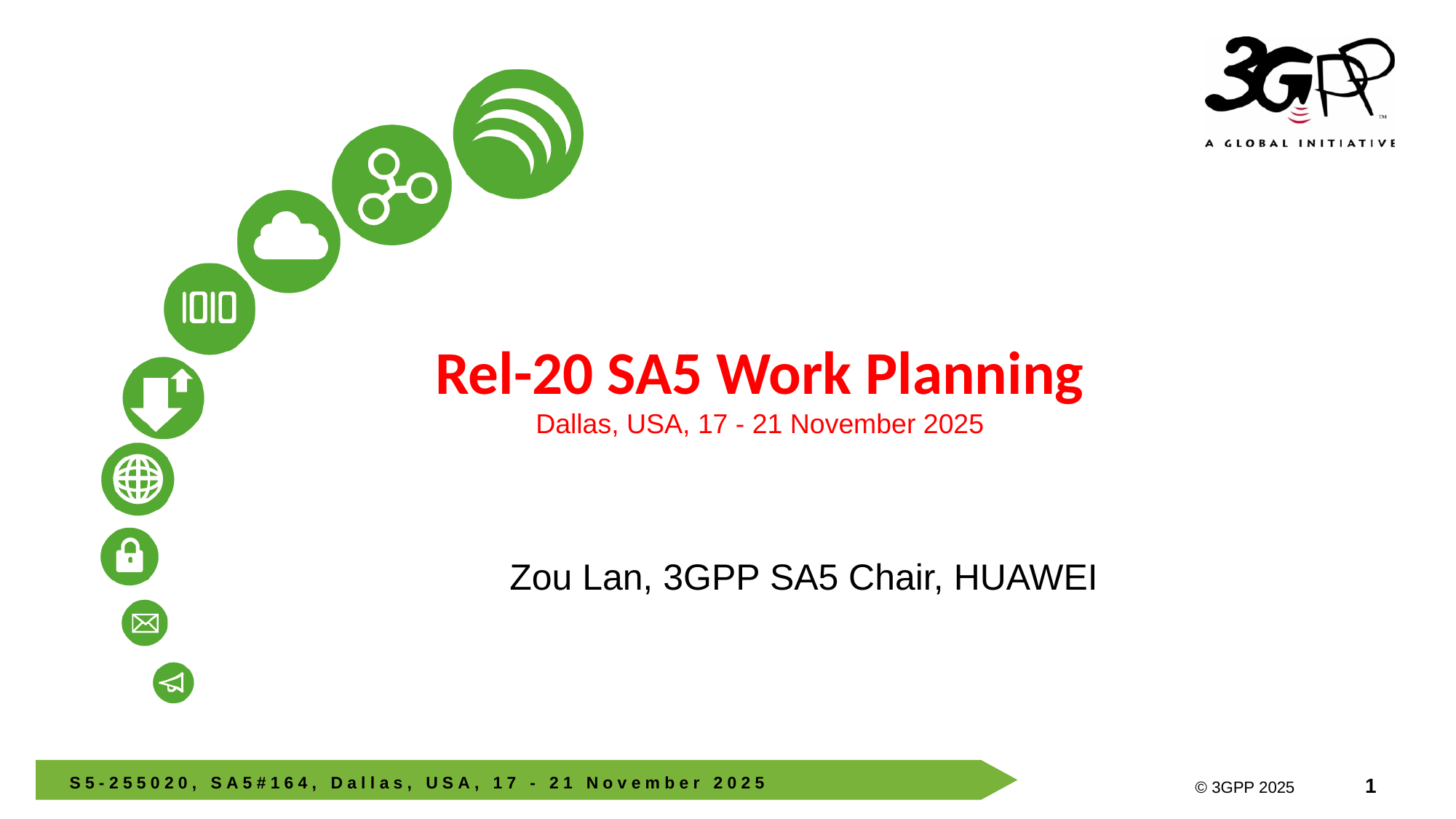

# Rel-20 SA5 Work Planning Dallas, USA, 17 - 21 November 2025
Zou Lan, 3GPP SA5 Chair, HUAWEI